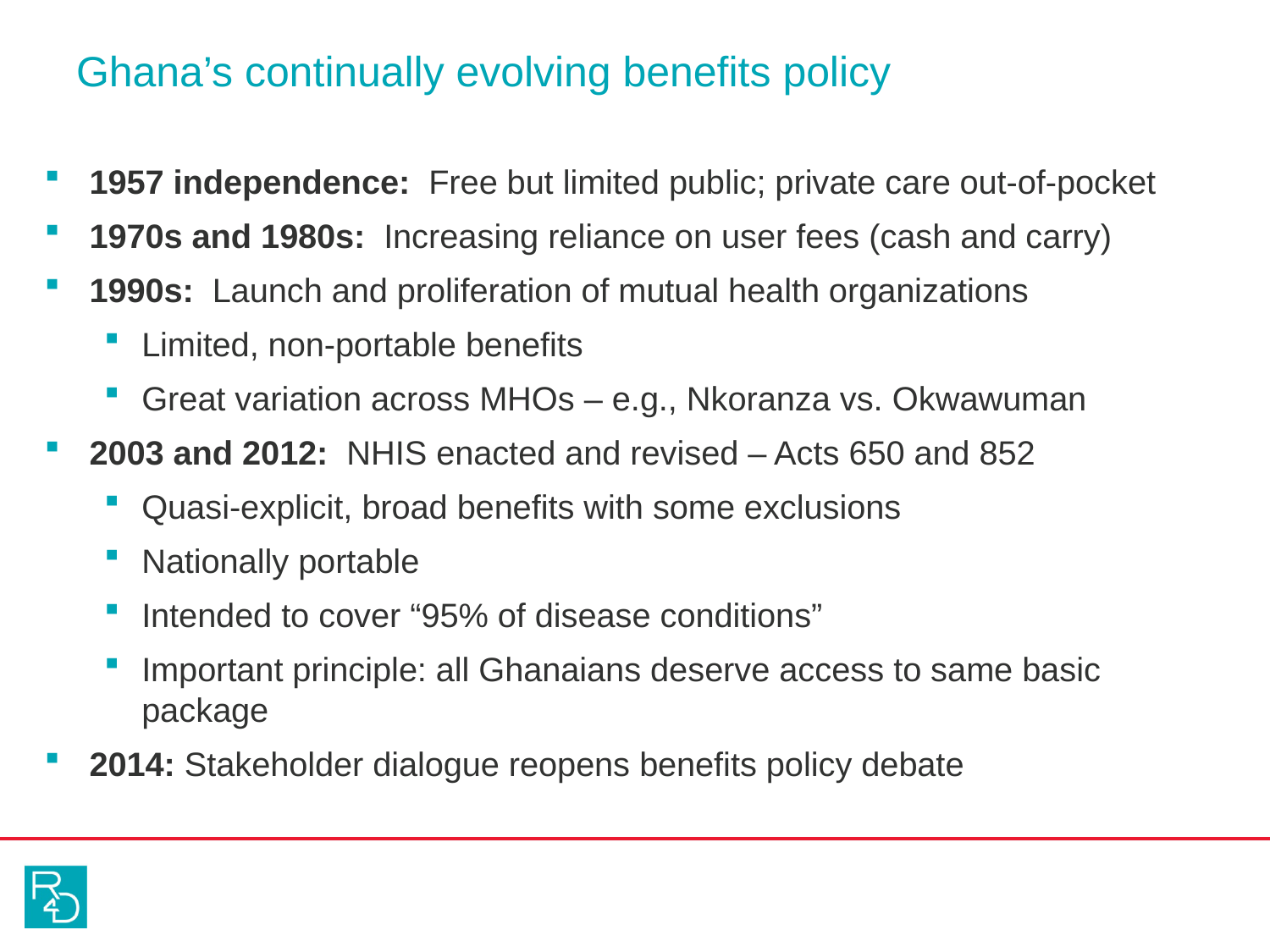

# Ghana’s continually evolving benefits policy
1957 independence:  Free but limited public; private care out-of-pocket
1970s and 1980s:  Increasing reliance on user fees (cash and carry)
1990s:  Launch and proliferation of mutual health organizations
Limited, non-portable benefits
Great variation across MHOs – e.g., Nkoranza vs. Okwawuman
2003 and 2012:  NHIS enacted and revised – Acts 650 and 852
Quasi-explicit, broad benefits with some exclusions
Nationally portable
Intended to cover “95% of disease conditions”
Important principle: all Ghanaians deserve access to same basic package
2014: Stakeholder dialogue reopens benefits policy debate